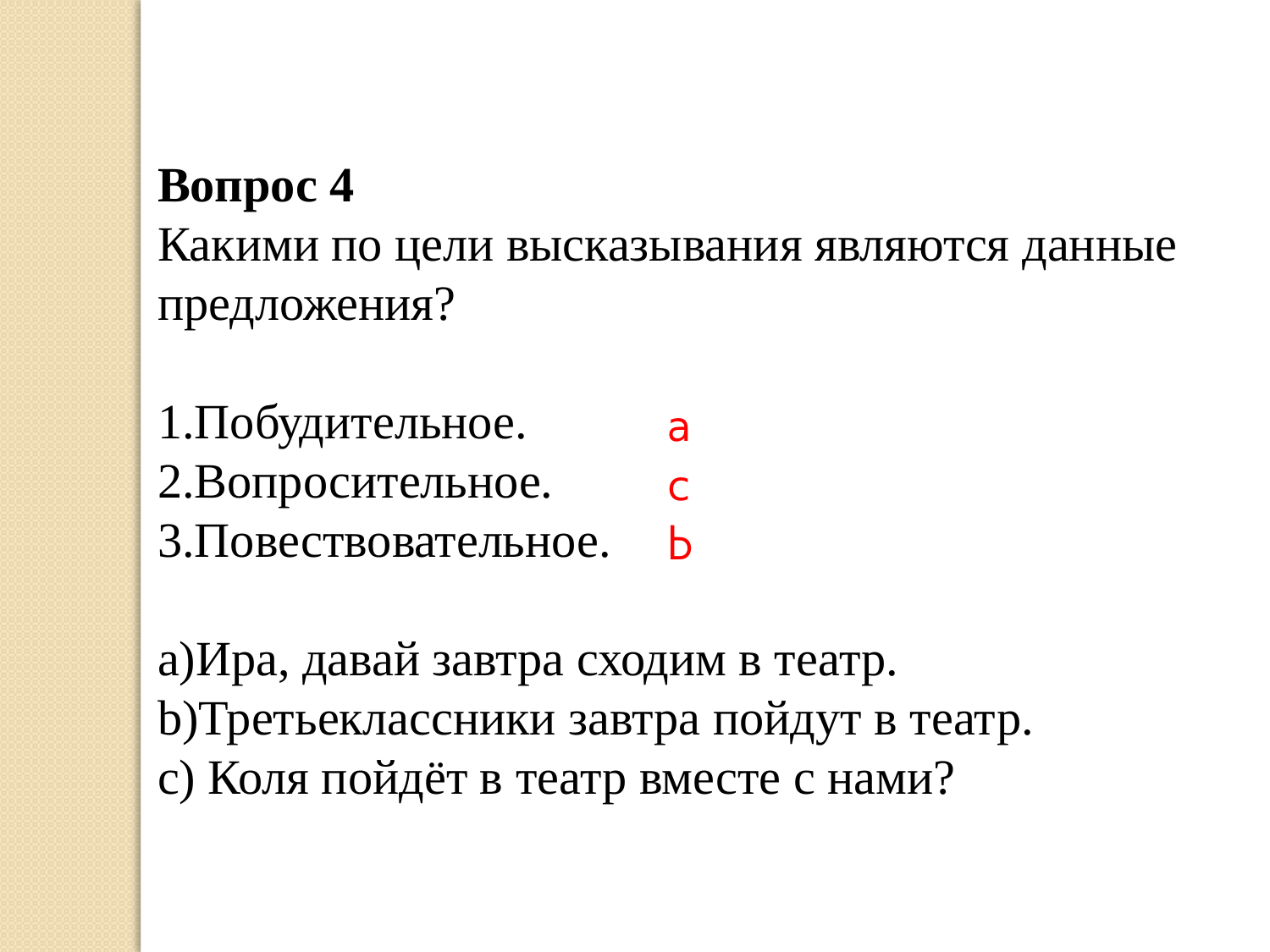

Вопрос 4
Какими по цели высказывания являются данные предложения?

1.Побудительное.
2.Вопросительное.
3.Повествовательное.

a)Ира, давай завтра сходим в театр.
b)Третьеклассники завтра пойдут в театр.
c) Коля пойдёт в театр вместе с нами?
a
c
b